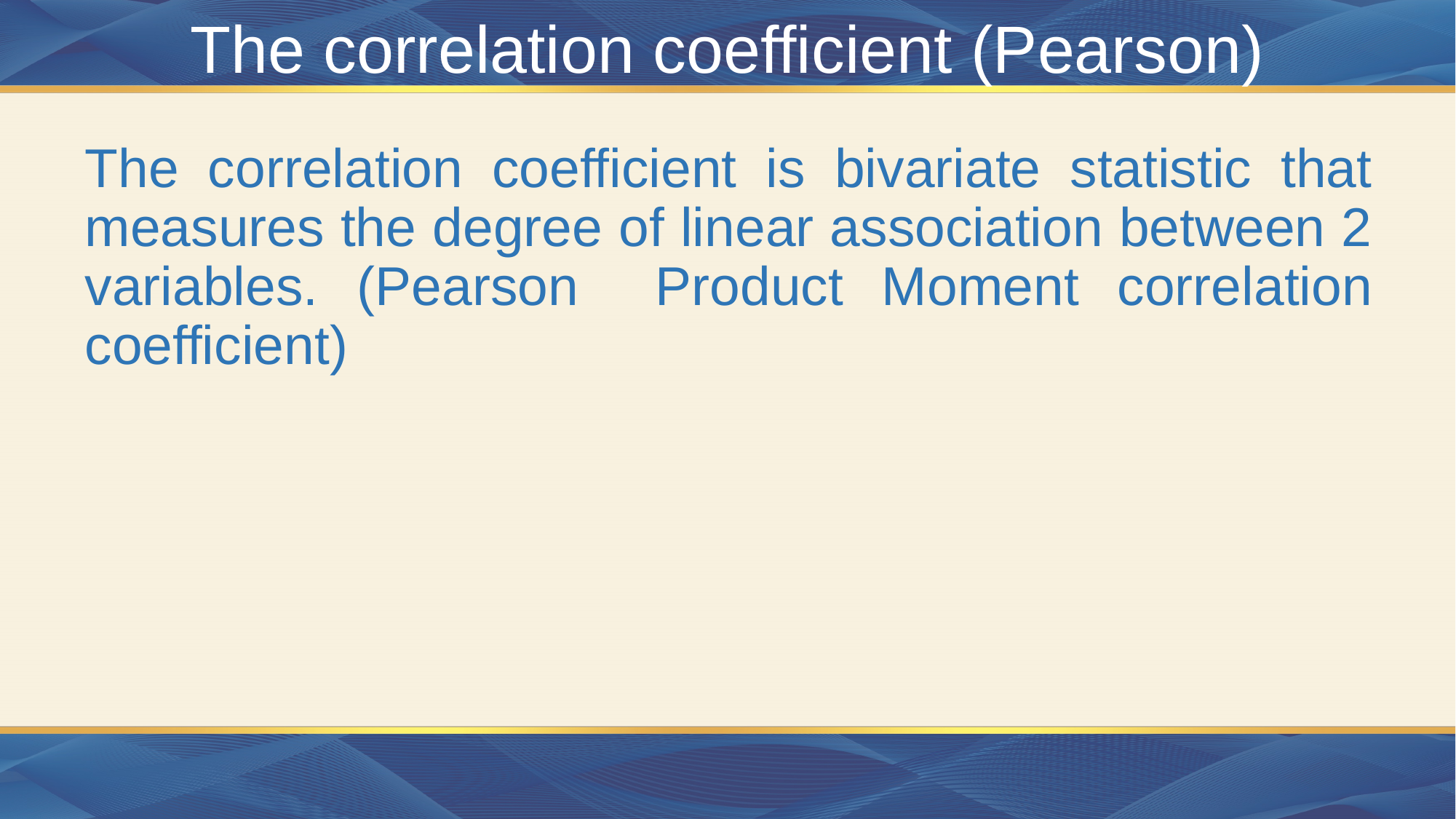

# The correlation coefficient (Pearson)
The correlation coefficient is bivariate statistic that measures the degree of linear association between 2 variables. (Pearson  Product Moment correlation coefficient)